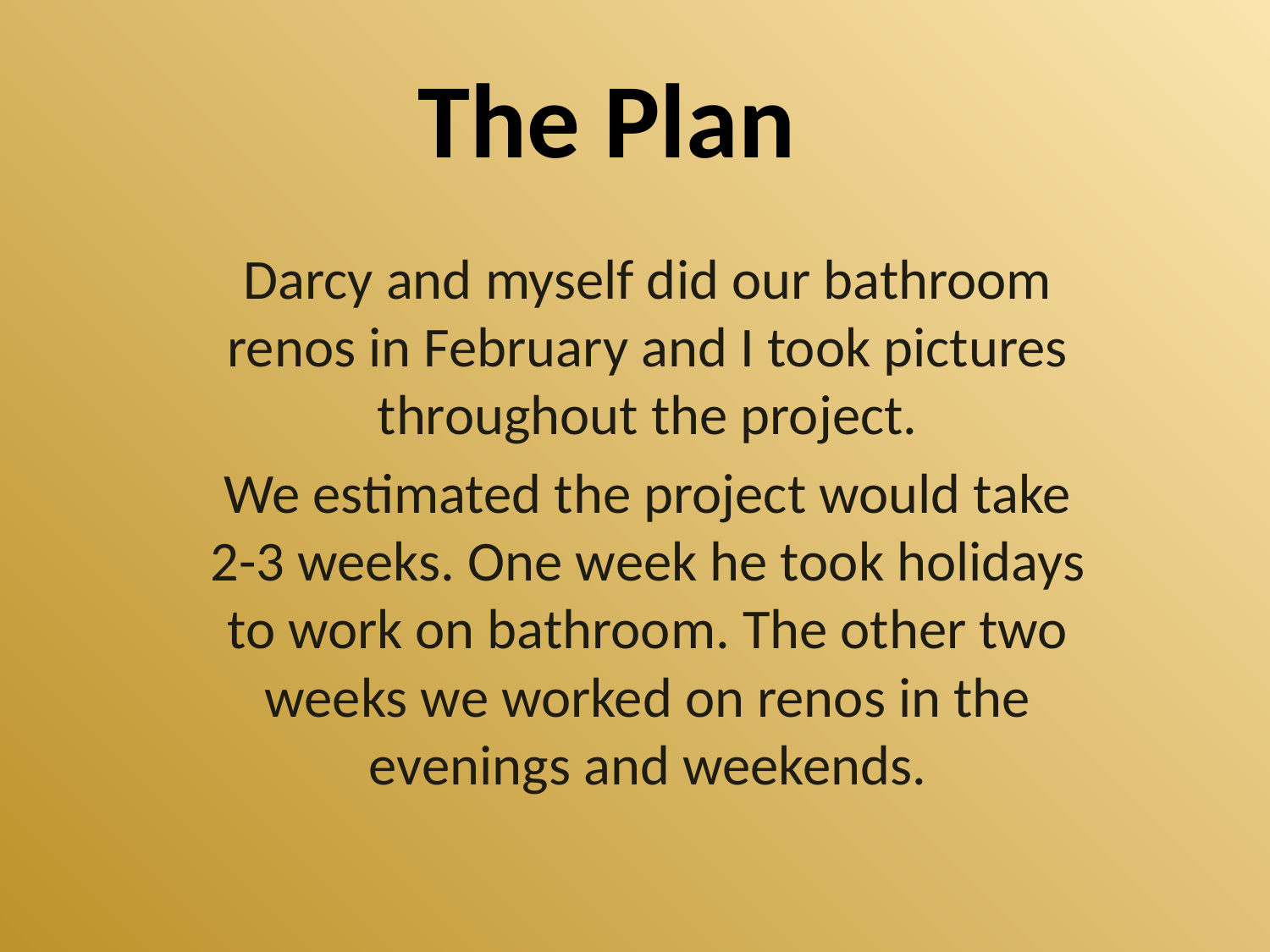

The Plan
Darcy and myself did our bathroom renos in February and I took pictures throughout the project.
We estimated the project would take 2-3 weeks. One week he took holidays to work on bathroom. The other two weeks we worked on renos in the evenings and weekends.